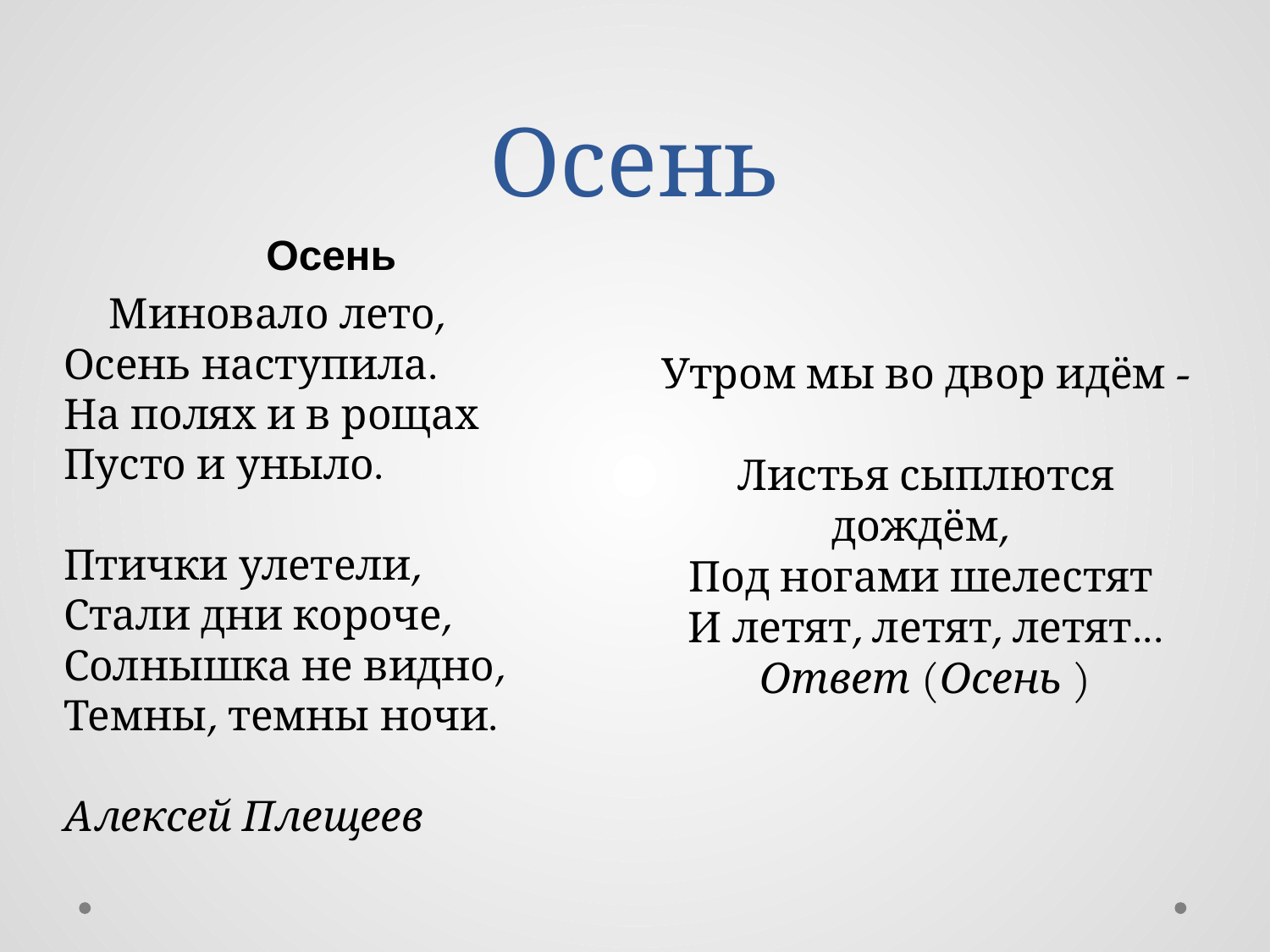

# Осень
Осень
    Миновало лето,
Осень наступила.
На полях и в рощах
Пусто и уныло.
Птички улетели,
Стали дни короче,
Солнышка не видно,
Темны, темны ночи.
Алексей Плещеев

Утром мы во двор идём -
Листья сыплются дождём,
Под ногами шелестят
И летят, летят, летят...
Ответ (Осень )